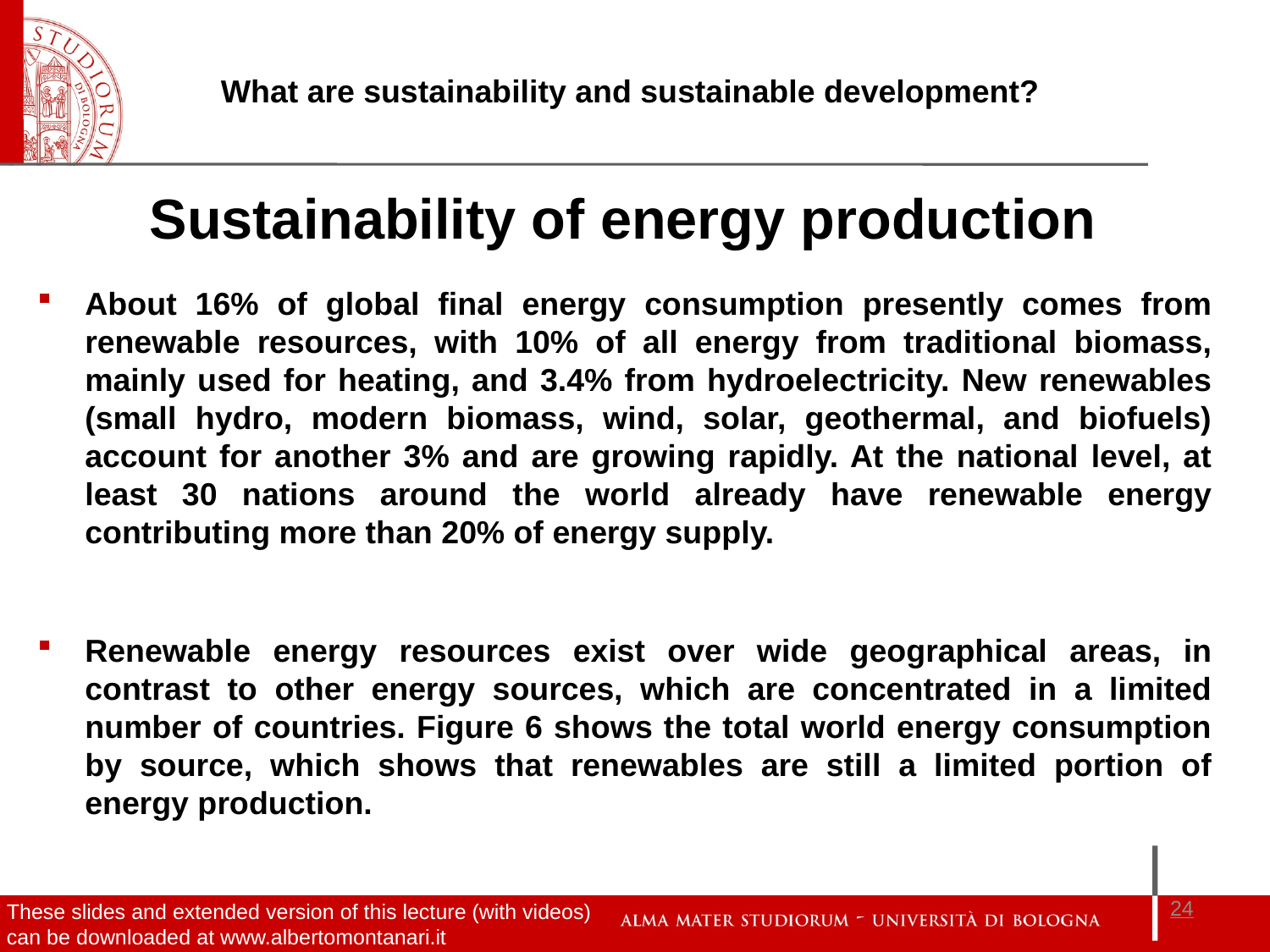

Sustainability of energy production
About 16% of global final energy consumption presently comes from renewable resources, with 10% of all energy from traditional biomass, mainly used for heating, and 3.4% from hydroelectricity. New renewables (small hydro, modern biomass, wind, solar, geothermal, and biofuels) account for another 3% and are growing rapidly. At the national level, at least 30 nations around the world already have renewable energy contributing more than 20% of energy supply.

Renewable energy resources exist over wide geographical areas, in contrast to other energy sources, which are concentrated in a limited number of countries. Figure 6 shows the total world energy consumption by source, which shows that renewables are still a limited portion of energy production.
24